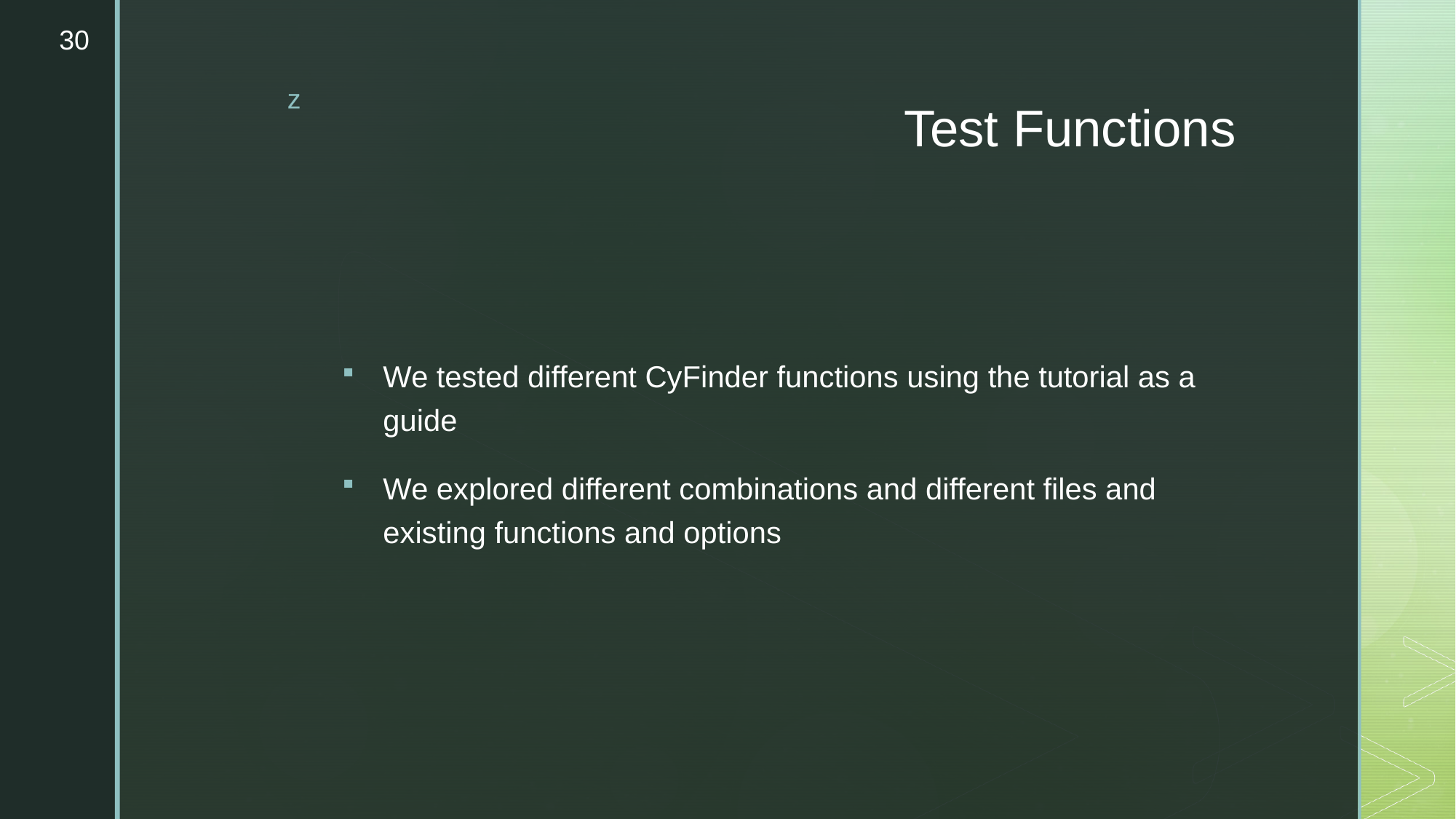

30
# Test Functions
We tested different CyFinder functions using the tutorial as a guide
We explored different combinations and different files and existing functions and options